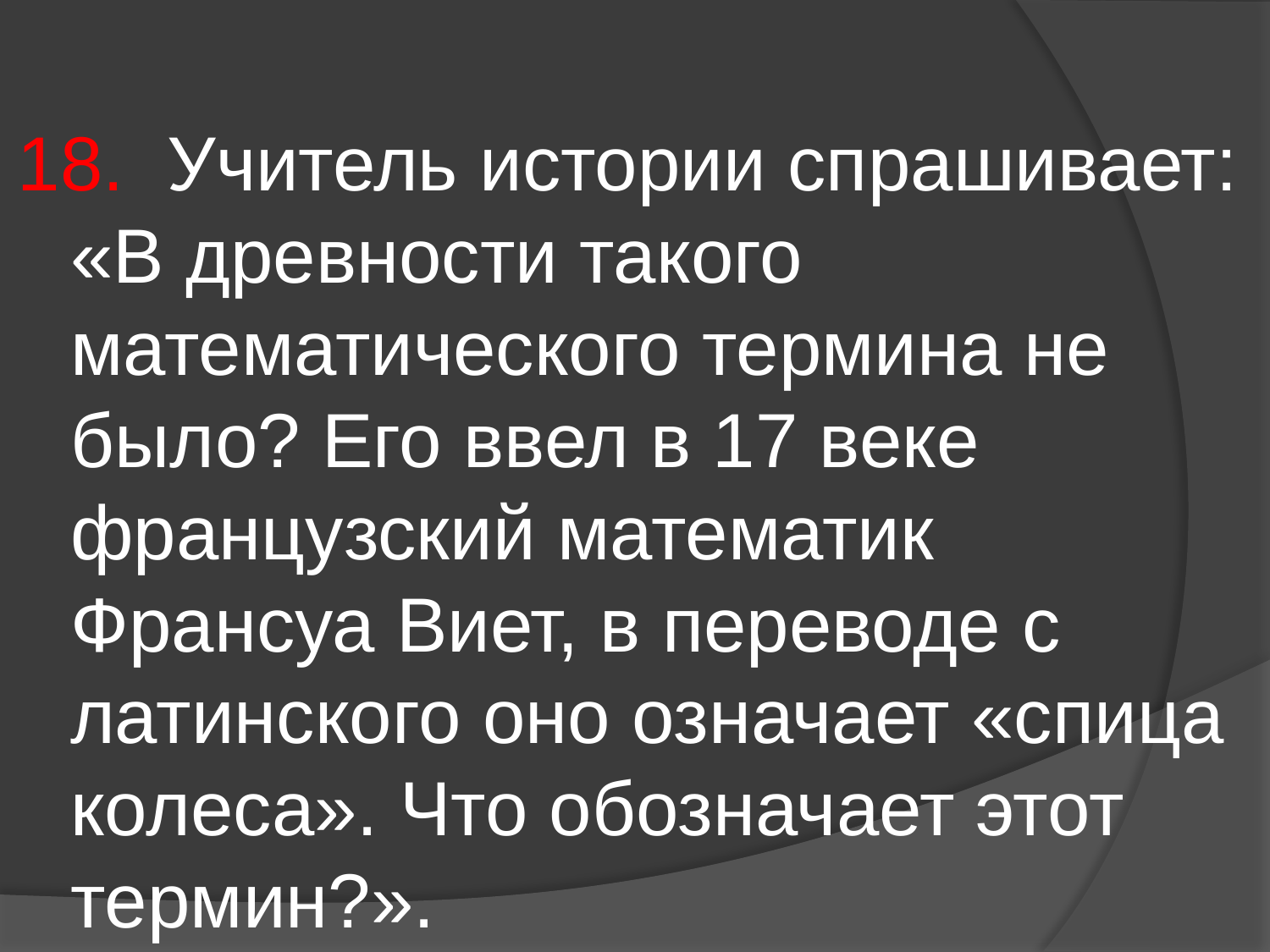

18.  Учитель истории спрашивает: «В древности такого математического термина не было? Его ввел в 17 веке французский математик Франсуа Виет, в переводе с латинского оно означает «спица колеса». Что обозначает этот термин?».